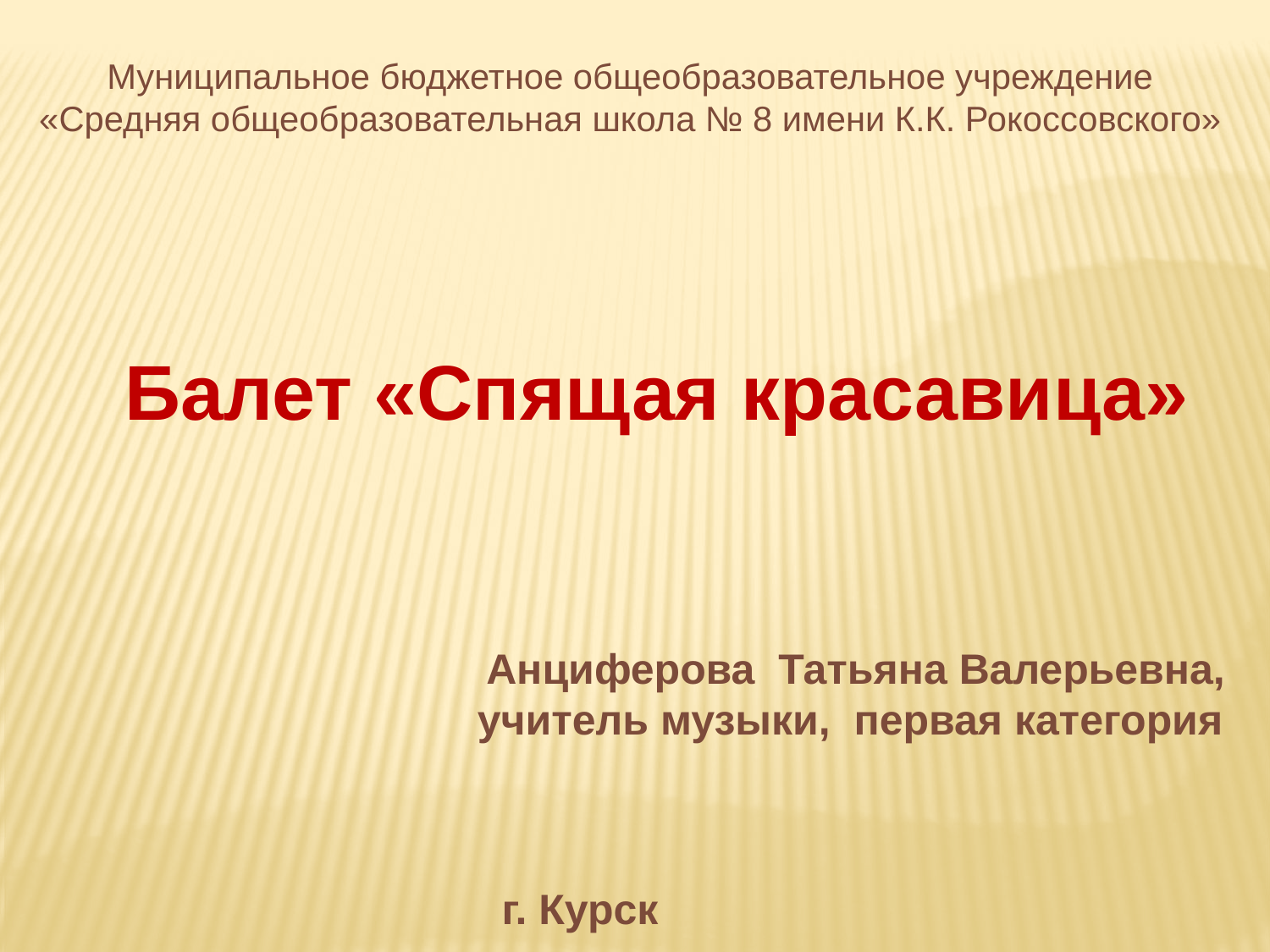

Муниципальное бюджетное общеобразовательное учреждение
«Средняя общеобразовательная школа № 8 имени К.К. Рокоссовского»
Балет «Спящая красавица»
 Анциферова  Татьяна Валерьевна, учитель музыки,  первая категория
г. Курск